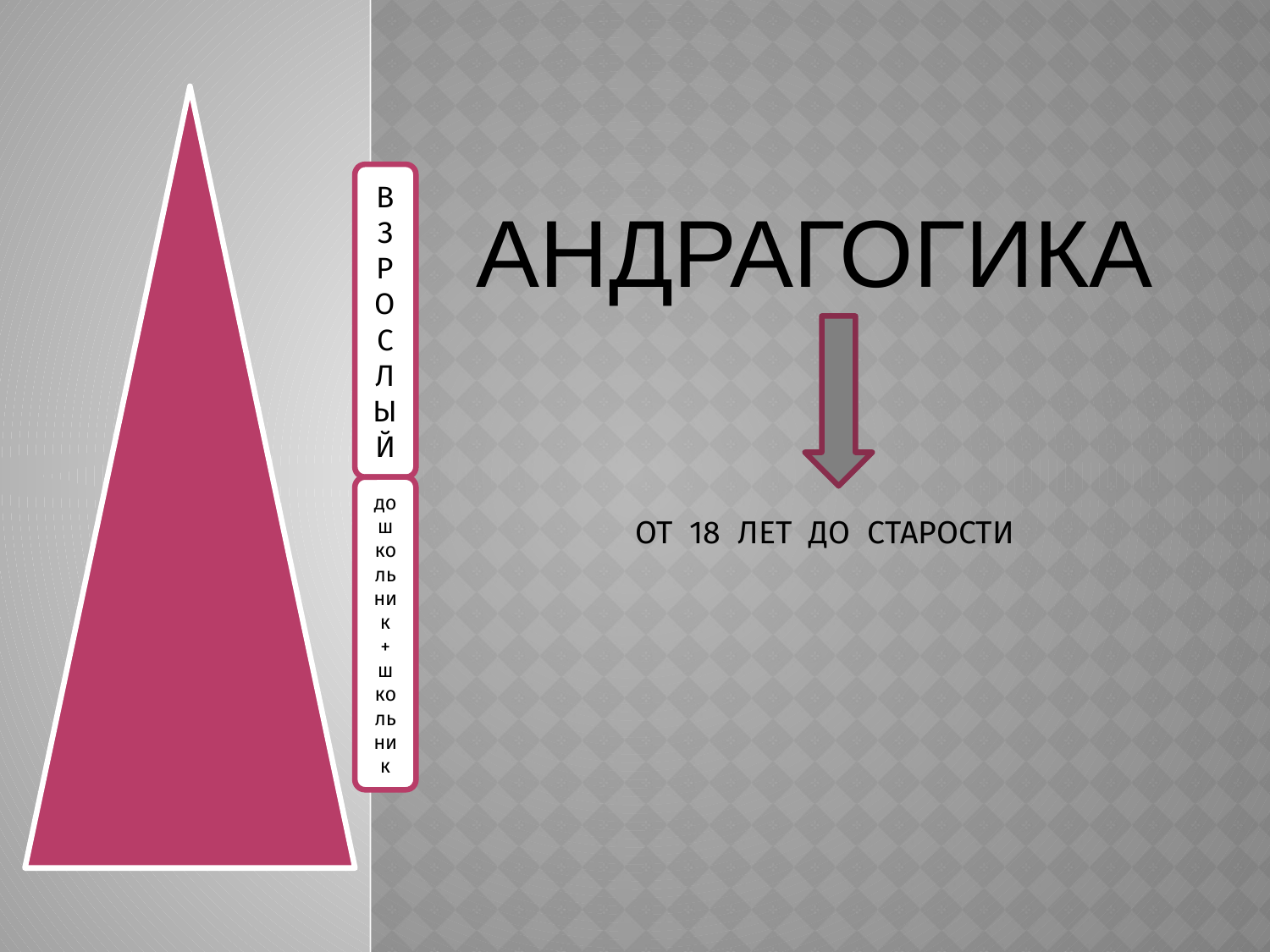

ВЗРОСЛЫЙ
дошкольник +школьник
АНДРАГОГИКА

ОТ  18  ЛЕТ  ДО  СТАРОСТИ